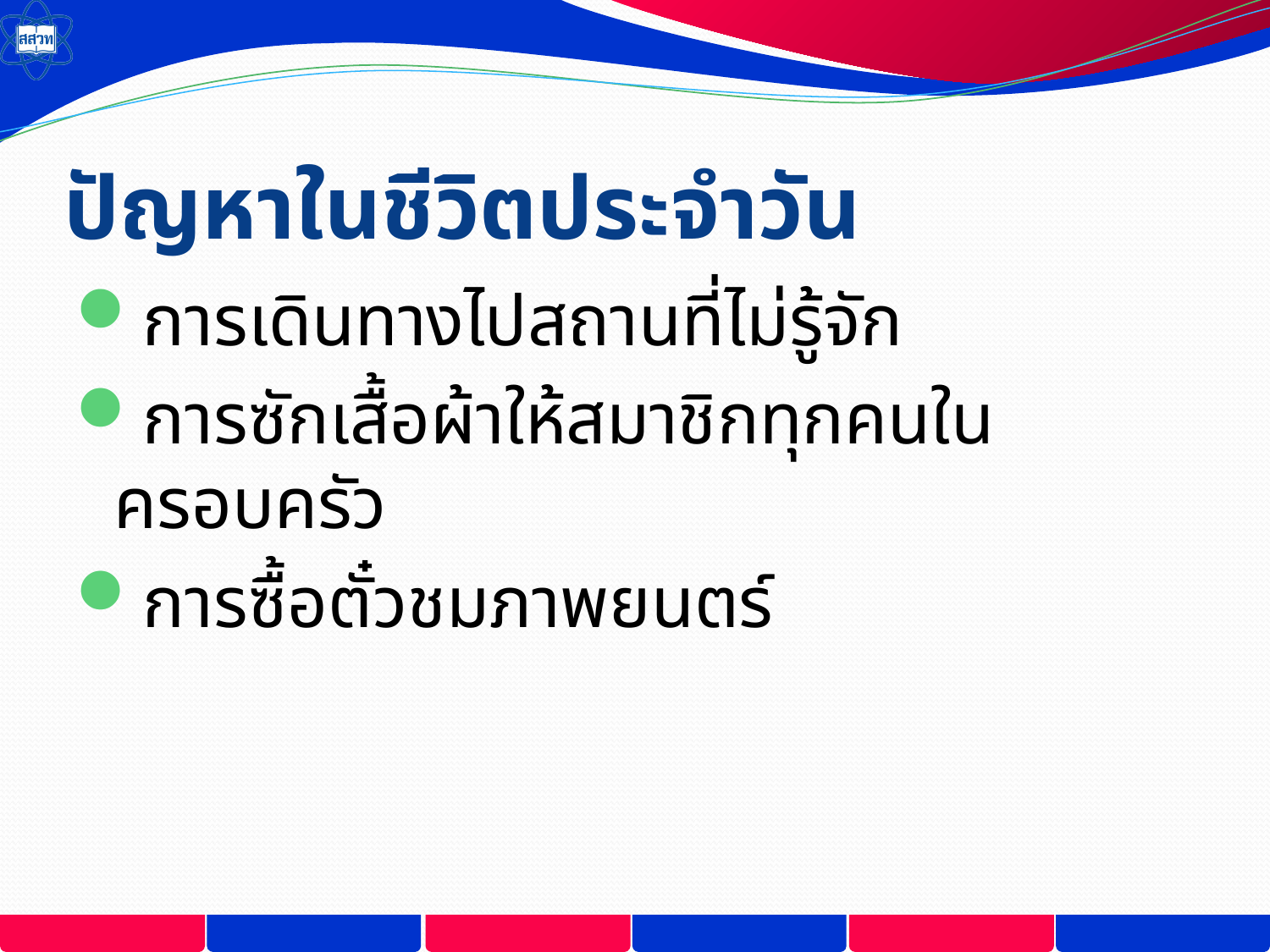

# ปัญหาในชีวิตประจำวัน
การเดินทางไปสถานที่ไม่รู้จัก
การซักเสื้อผ้าให้สมาชิกทุกคนในครอบครัว
การซื้อตั๋วชมภาพยนตร์